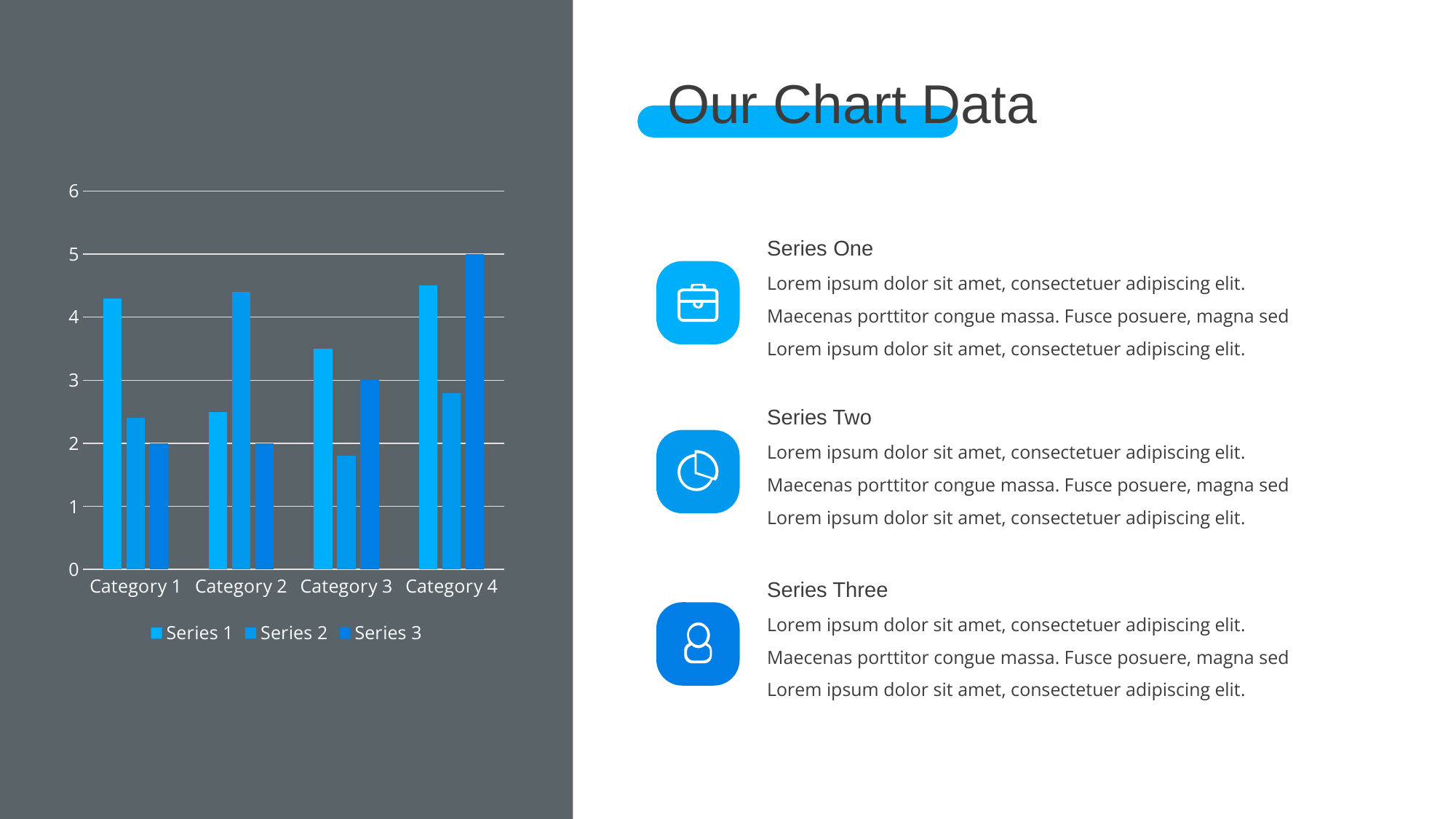

# Our Chart Data

### Chart

| Category | Series 1 | Series 2 | Series 3 |
|---|---|---|---|
| Category 1 | 4.3 | 2.4 | 2.0 |
| Category 2 | 2.5 | 4.4 | 2.0 |
| Category 3 | 3.5 | 1.8 | 3.0 |
| Category 4 | 4.5 | 2.8 | 5.0 |
Series One
Lorem ipsum dolor sit amet, consectetuer adipiscing elit. Maecenas porttitor congue massa. Fusce posuere, magna sed Lorem ipsum dolor sit amet, consectetuer adipiscing elit.

Series Two
Lorem ipsum dolor sit amet, consectetuer adipiscing elit. Maecenas porttitor congue massa. Fusce posuere, magna sed Lorem ipsum dolor sit amet, consectetuer adipiscing elit.

Series Three
Lorem ipsum dolor sit amet, consectetuer adipiscing elit. Maecenas porttitor congue massa. Fusce posuere, magna sed Lorem ipsum dolor sit amet, consectetuer adipiscing elit.